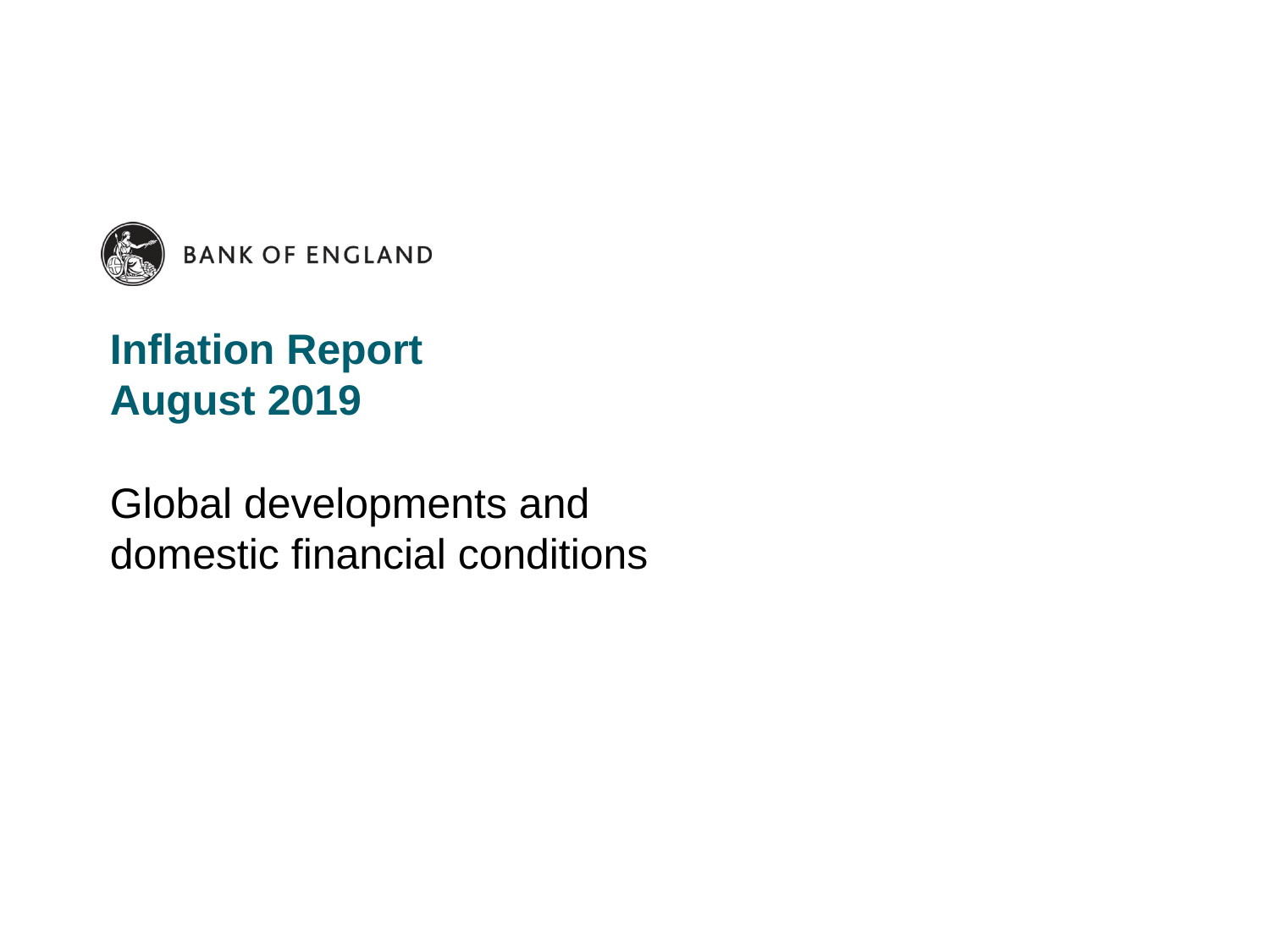

# Inflation Report August 2019
Global developments and
domestic financial conditions